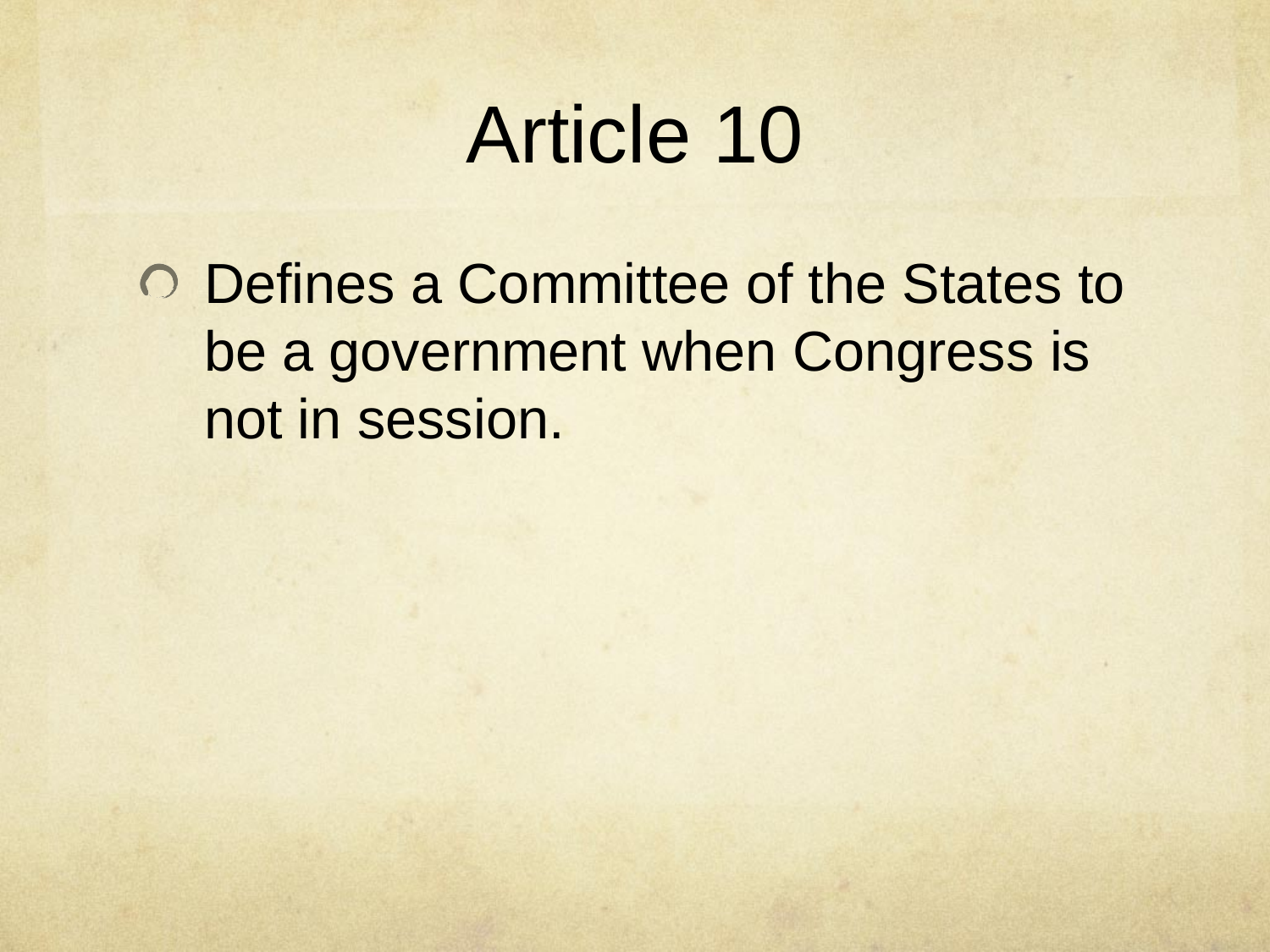

# Article 10
Defines a Committee of the States to be a government when Congress is not in session.